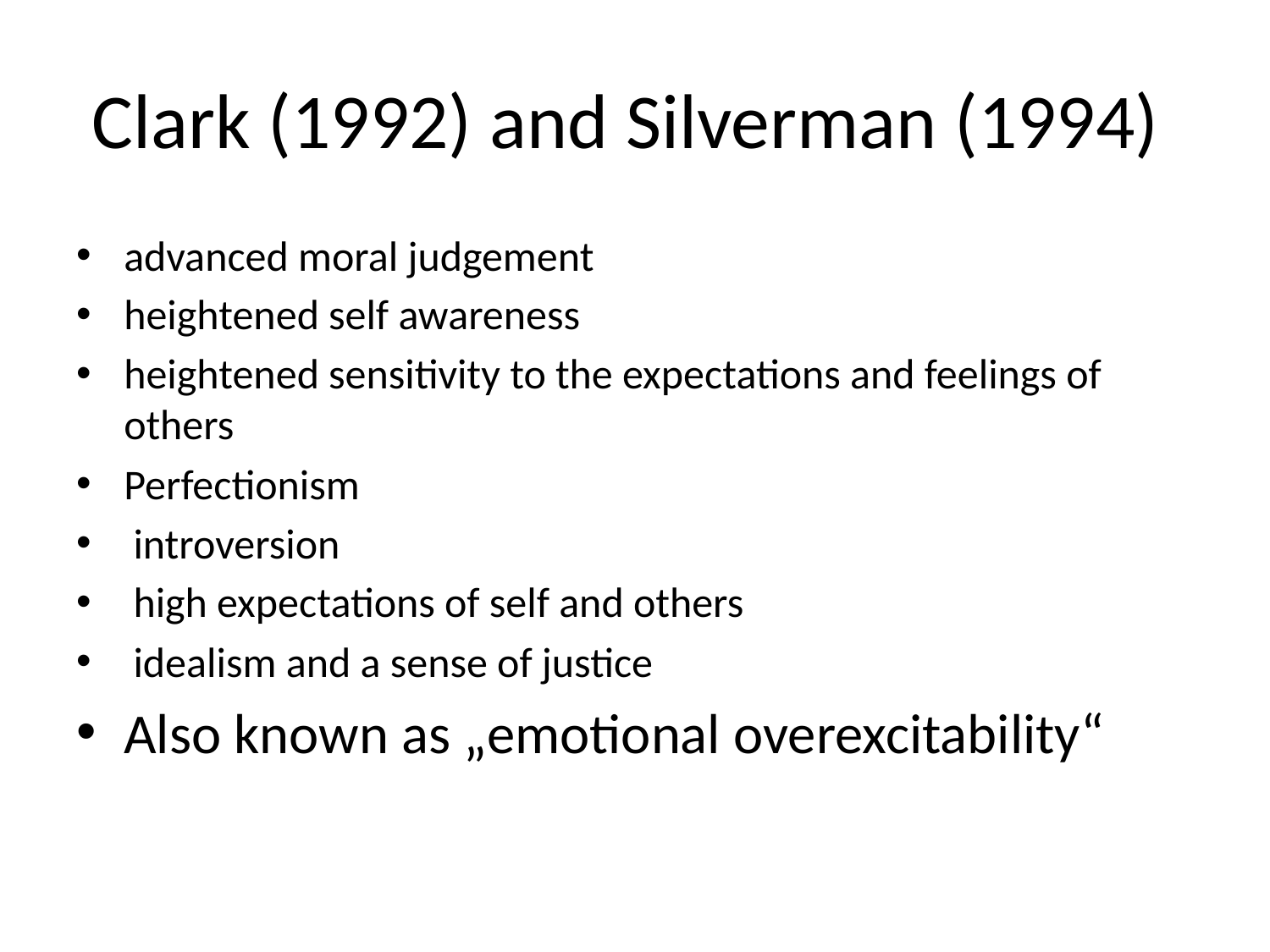

# Clark (1992) and Silverman (1994)
advanced moral judgement
heightened self awareness
heightened sensitivity to the expectations and feelings of others
Perfectionism
 introversion
 high expectations of self and others
 idealism and a sense of justice
Also known as „emotional overexcitability“